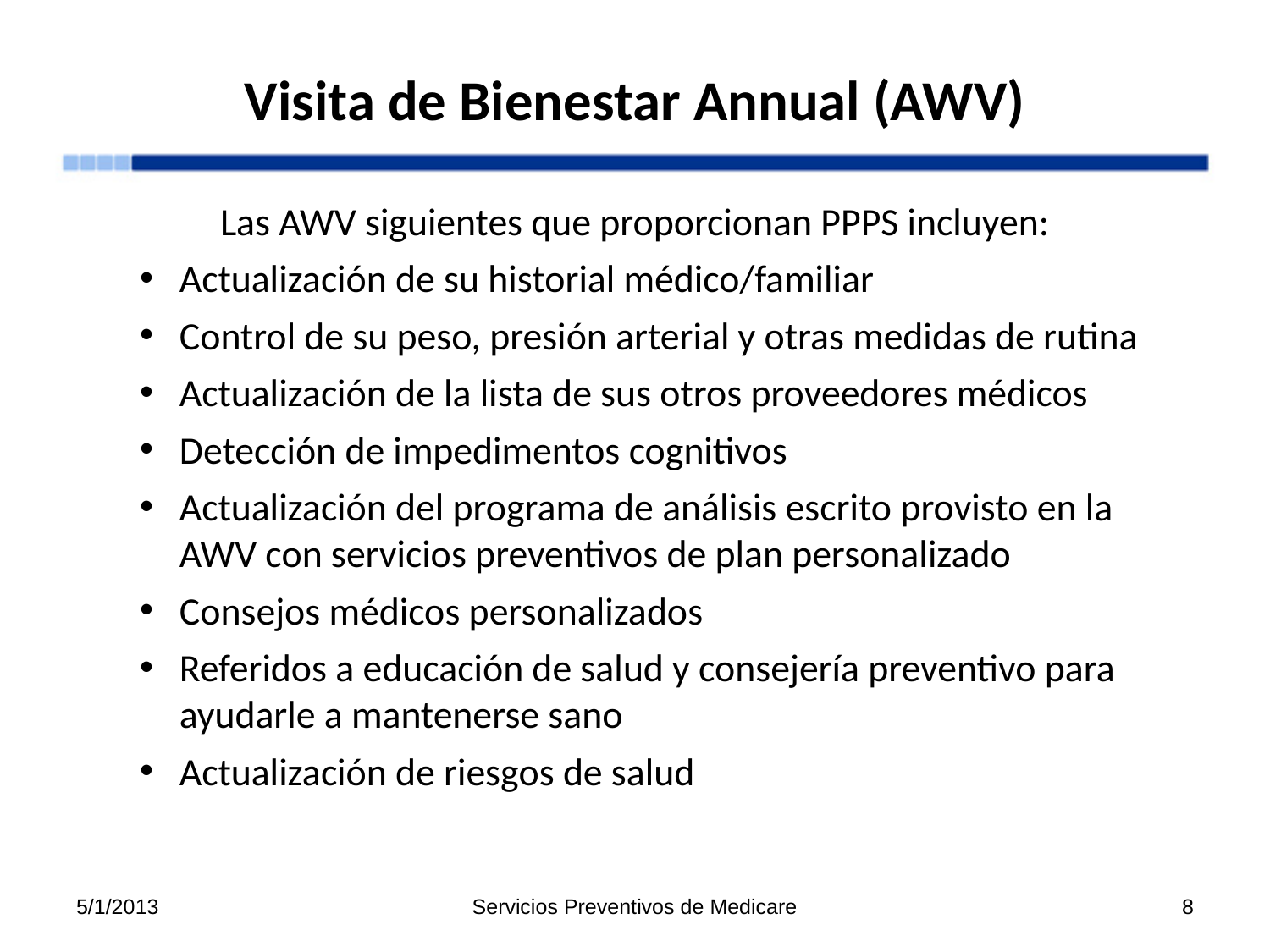

# Visita de Bienestar Annual (AWV)
Las AWV siguientes que proporcionan PPPS incluyen:
Actualización de su historial médico/familiar
Control de su peso, presión arterial y otras medidas de rutina
Actualización de la lista de sus otros proveedores médicos
Detección de impedimentos cognitivos
Actualización del programa de análisis escrito provisto en la AWV con servicios preventivos de plan personalizado
Consejos médicos personalizados
Referidos a educación de salud y consejería preventivo para ayudarle a mantenerse sano
Actualización de riesgos de salud
5/1/2013
Servicios Preventivos de Medicare
8